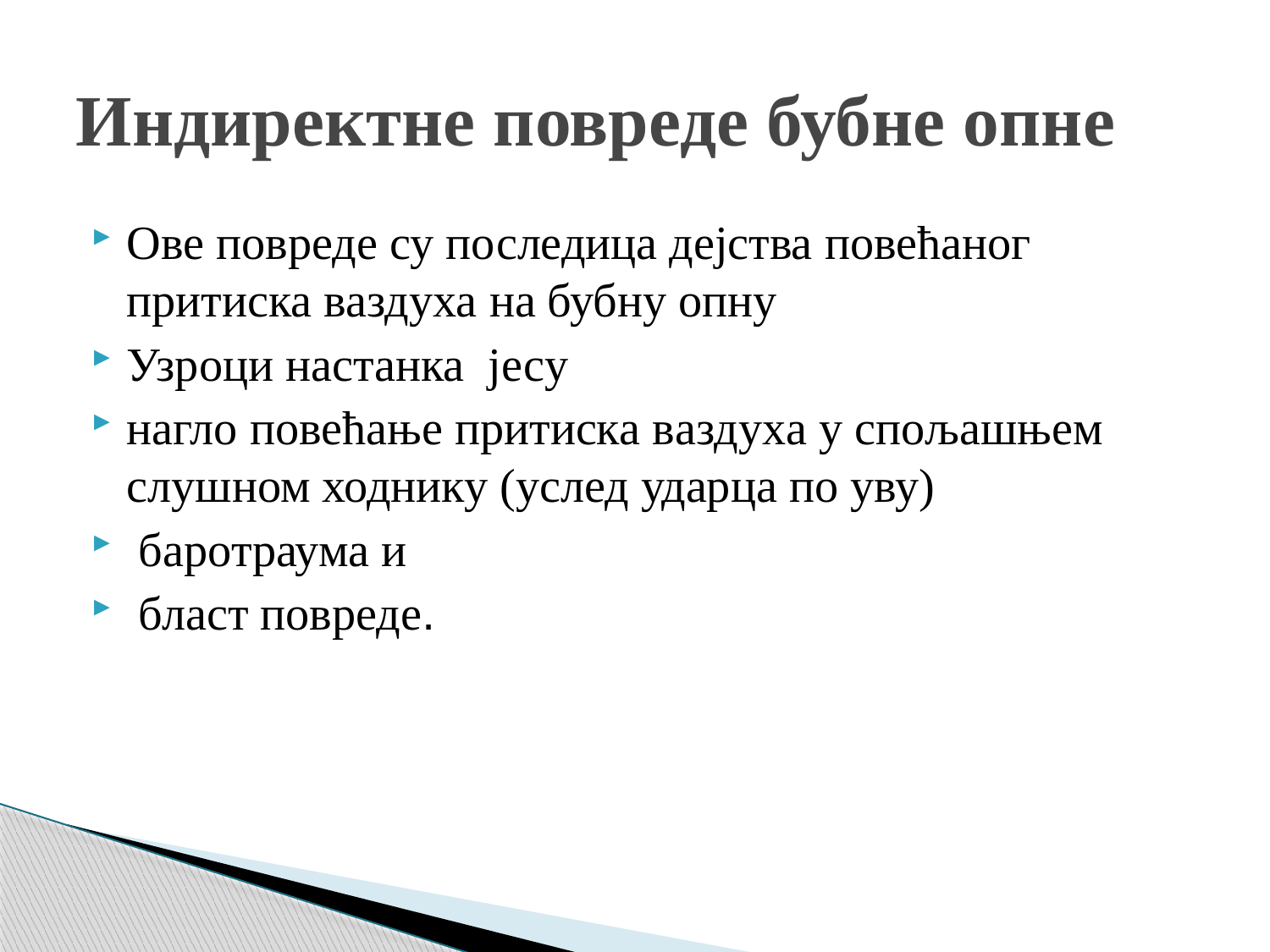

# Индиректне повреде бубне опне
Ове повреде су последица дејства повећаног  притиска ваздуха на бубну опну
Узроци настанка  јесу
нагло повећање притиска ваздуха у спољашњем слушном ходнику (услед ударца по уву)
 баротраума и
 бласт повреде.